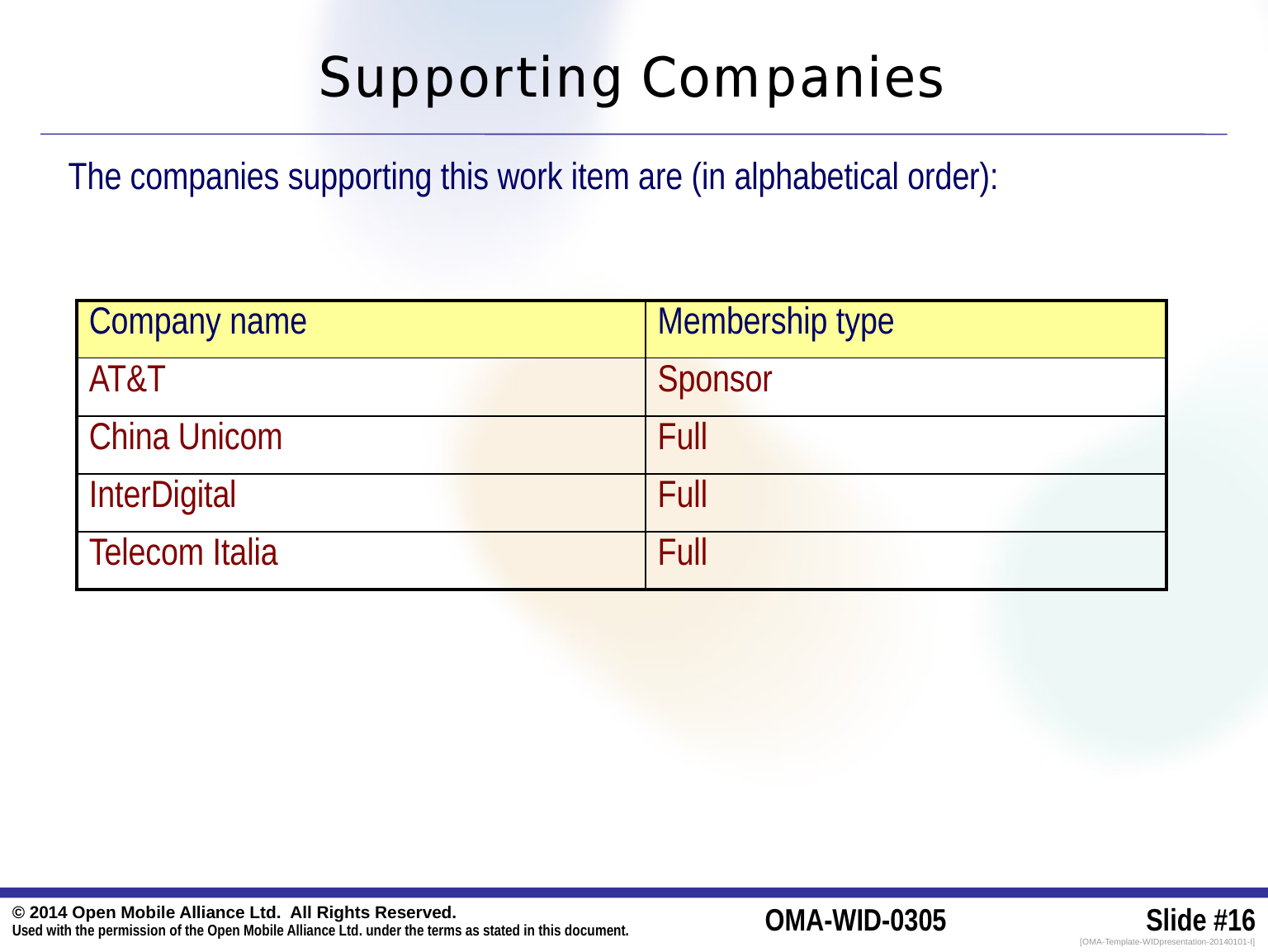

# Supporting Companies
The companies supporting this work item are (in alphabetical order):
| Company name | Membership type |
| --- | --- |
| AT&T | Sponsor |
| China Unicom | Full |
| InterDigital | Full |
| Telecom Italia | Full |